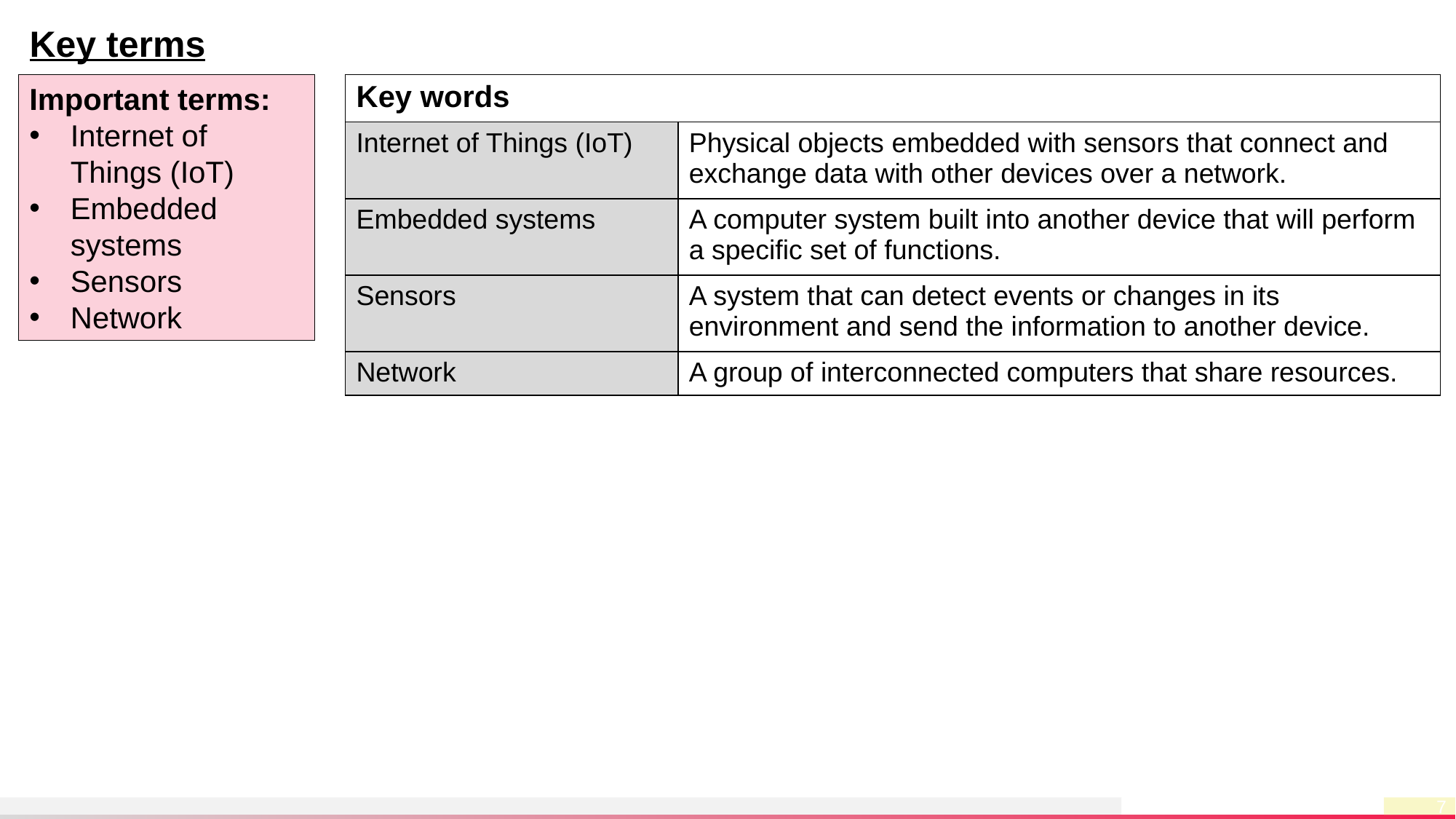

Key terms
Important terms:
Internet of Things (IoT)
Embedded systems
Sensors
Network
| Key words |  |
| --- | --- |
| Internet of Things (IoT) | Physical objects embedded with sensors that connect and exchange data with other devices over a network. |
| Embedded systems | A computer system built into another device that will perform a specific set of functions. |
| Sensors | A system that can detect events or changes in its environment and send the information to another device. |
| Network | A group of interconnected computers that share resources. |
7